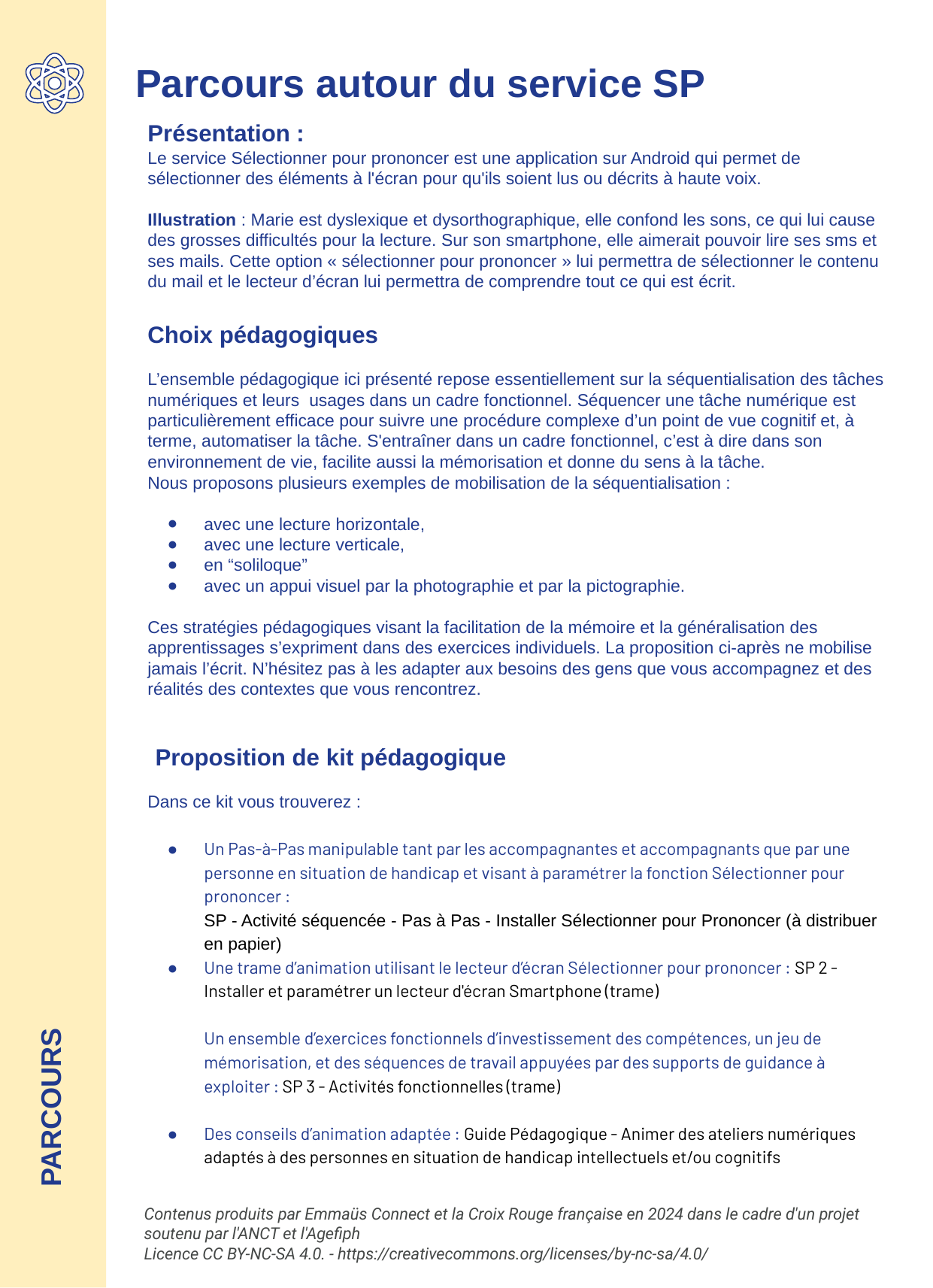

Parcours autour du service SP

Présentation :
Le service Sélectionner pour prononcer est une application sur Android qui permet de sélectionner des éléments à l'écran pour qu'ils soient lus ou décrits à haute voix.

Illustration : Marie est dyslexique et dysorthographique, elle confond les sons, ce qui lui cause des grosses difficultés pour la lecture. Sur son smartphone, elle aimerait pouvoir lire ses sms et ses mails. Cette option « sélectionner pour prononcer » lui permettra de sélectionner le contenu du mail et le lecteur d’écran lui permettra de comprendre tout ce qui est écrit.

Choix pédagogiques

L’ensemble pédagogique ici présenté repose essentiellement sur la séquentialisation des tâches numériques et leurs  usages dans un cadre fonctionnel. Séquencer une tâche numérique est particulièrement efficace pour suivre une procédure complexe d’un point de vue cognitif et, à terme, automatiser la tâche. S'entraîner dans un cadre fonctionnel, c’est à dire dans son environnement de vie, facilite aussi la mémorisation et donne du sens à la tâche.
Nous proposons plusieurs exemples de mobilisation de la séquentialisation :

avec une lecture horizontale,
avec une lecture verticale,
en “soliloque”
avec un appui visuel par la photographie et par la pictographie.

Ces stratégies pédagogiques visant la facilitation de la mémoire et la généralisation des apprentissages s’expriment dans des exercices individuels. La proposition ci-après ne mobilise jamais l’écrit. N’hésitez pas à les adapter aux besoins des gens que vous accompagnez et des réalités des contextes que vous rencontrez.
Proposition de kit pédagogique
Dans ce kit vous trouverez :

Un Pas-à-Pas manipulable tant par les accompagnantes et accompagnants que par une personne en situation de handicap et visant à paramétrer la fonction Sélectionner pour prononcer :
SP - Activité séquencée - Pas à Pas - Installer Sélectionner pour Prononcer (à distribuer en papier)
Une trame d’animation utilisant le lecteur d’écran Sélectionner pour prononcer : SP 2 - Installer et paramétrer un lecteur d'écran Smartphone (trame)

Un ensemble d’exercices fonctionnels d’investissement des compétences, un jeu de mémorisation, et des séquences de travail appuyées par des supports de guidance à exploiter : SP 3 - Activités fonctionnelles (trame)

Des conseils d’animation adaptée : Guide Pédagogique - Animer des ateliers numériques adaptés à des personnes en situation de handicap intellectuels et/ou cognitifs

PARCOURS